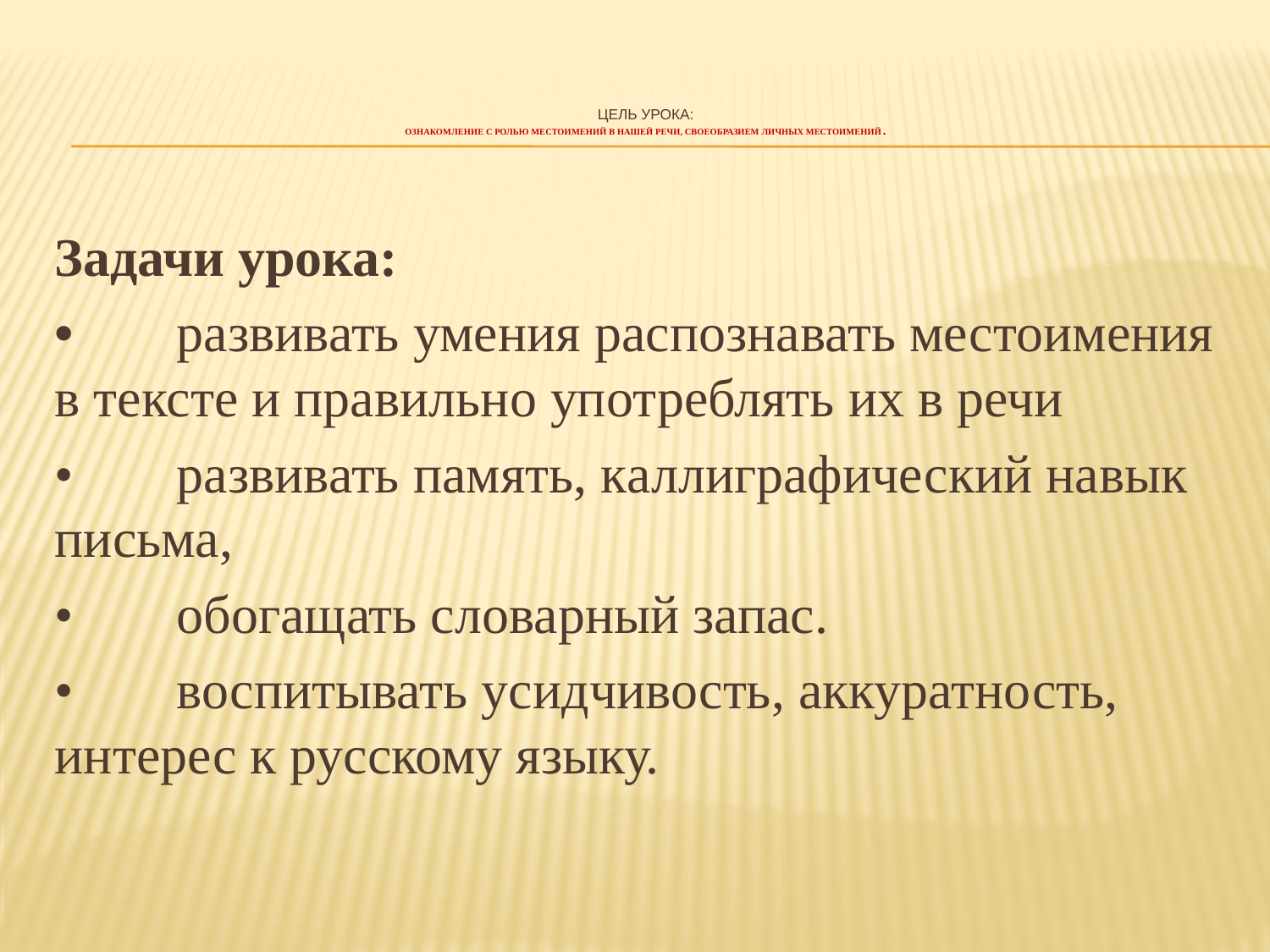

# Цель урока: Ознакомление с ролью местоимений в нашей речи, своеобразием личных местоимений.
Задачи урока:
•	развивать умения распознавать местоимения в тексте и правильно употреблять их в речи
•	развивать память, каллиграфический навык письма,
•	обогащать словарный запас.
•	воспитывать усидчивость, аккуратность, интерес к русскому языку.